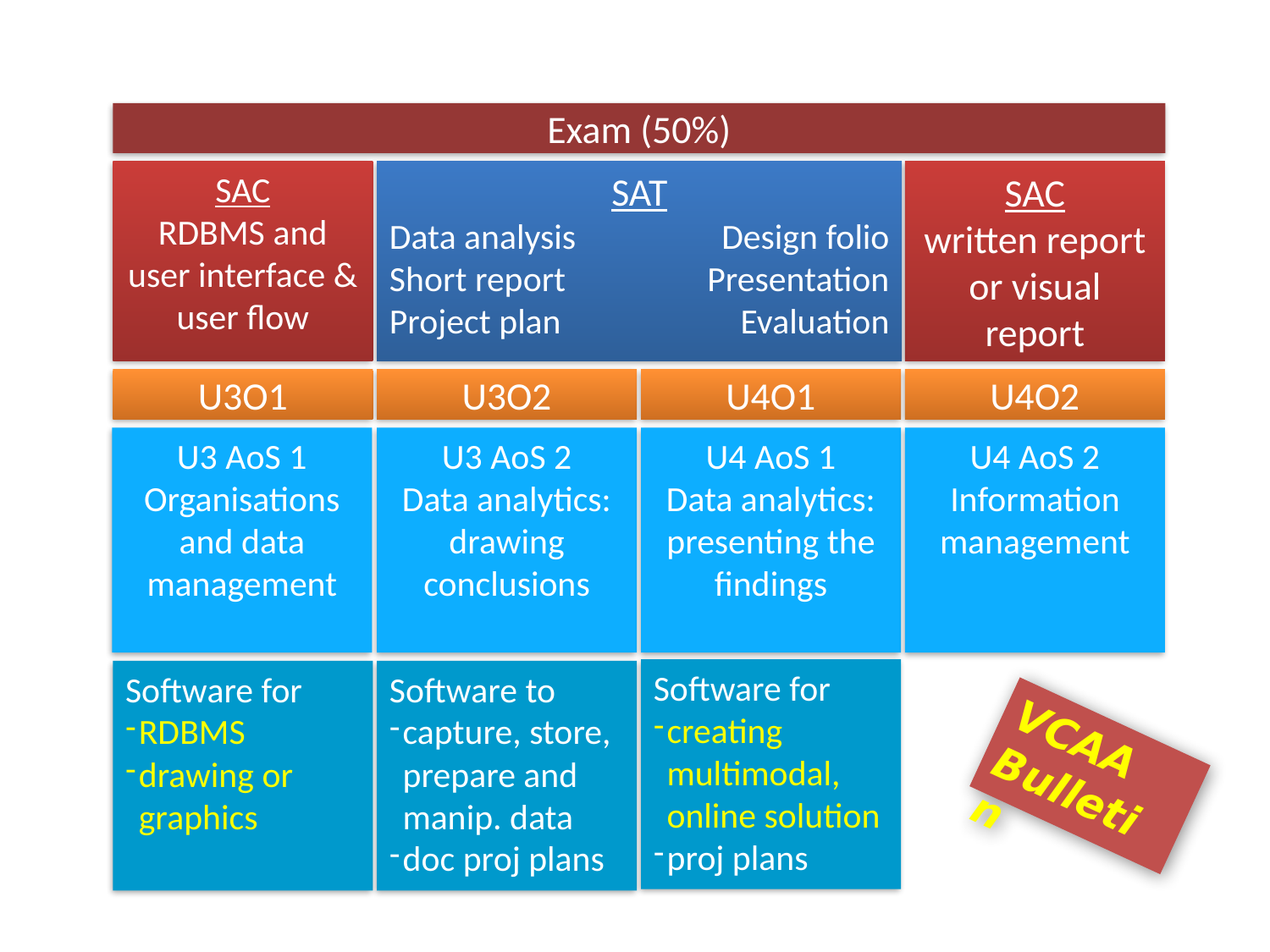

Informatics structure
Exam (50%)
SAC
RDBMS and user interface & user flow
SAT
Data analysis	Design folio
Short report	Presentation
Project plan	Evaluation
SAC
written report or visual report
U3O1
U3O2
U4O1
U4O2
U3 AoS 1
Organisations and data management
U3 AoS 2
Data analytics: drawing conclusions
U4 AoS 1
Data analytics: presenting the findings
U4 AoS 2
Information management
Software for
creating multimodal, online solution
proj plans
Software for
RDBMS
drawing or graphics
Software to
capture, store, prepare and manip. data
doc proj plans
VCAA Bulletin